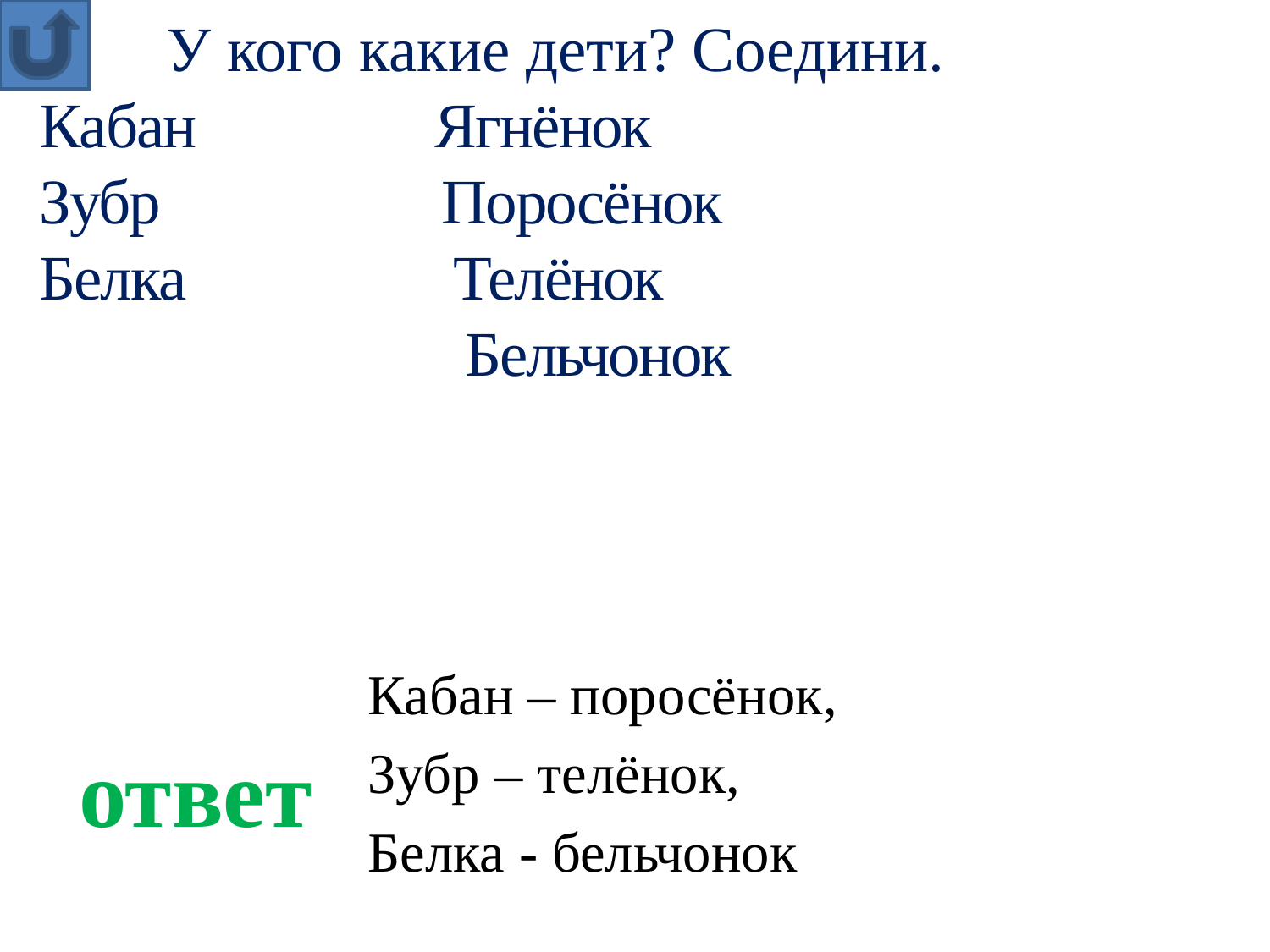

У кого какие дети? Соедини.
Кабан                 Ягнёнок
Зубр                    Поросёнок
Белка                   Телёнок
                              Бельчонок
Кабан – поросёнок,
Зубр – телёнок,
Белка - бельчонок
ответ